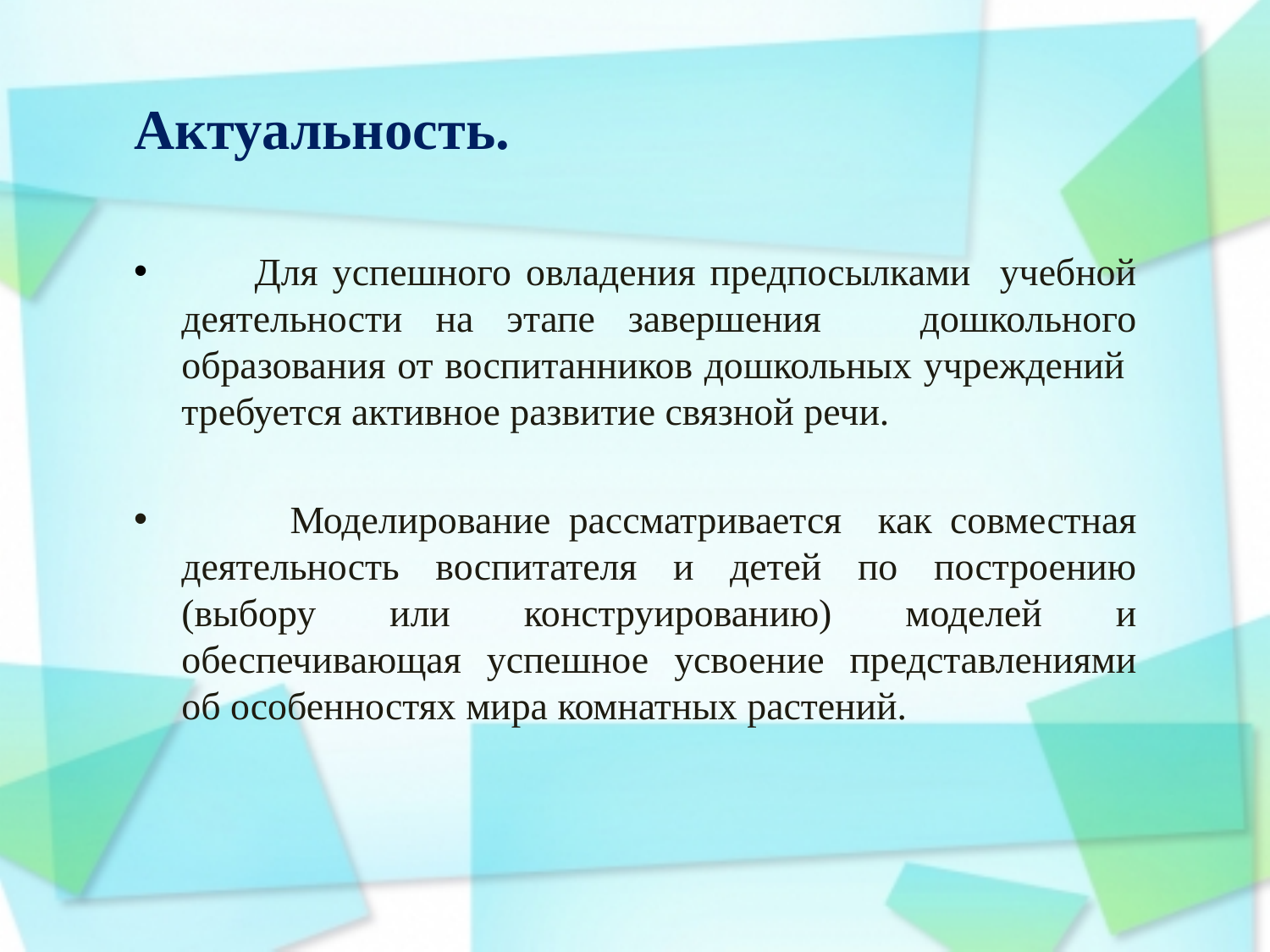

Актуальность.

     Для успешного овладения предпосылками  учебной деятельности на этапе завершения   дошкольного образования от воспитанников дошкольных учреждений  требуется активное развитие связной речи.

      Моделирование рассматривается  как совместная деятельность воспитателя и детей по построению (выбору или конструированию) моделей и обеспечивающая успешное усвоение представлениями об особенностях мира комнатных растений.